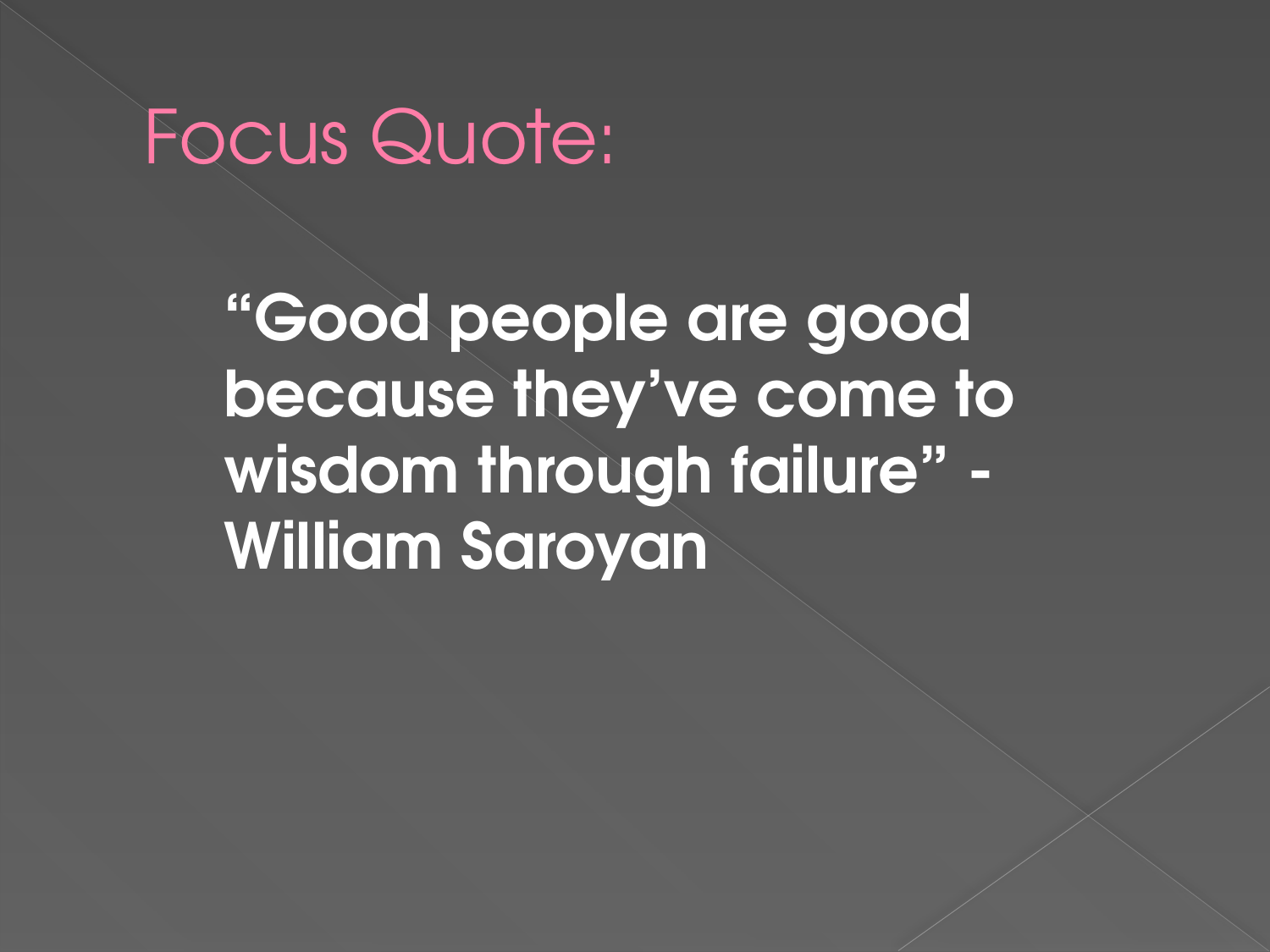

# Focus Quote:

“Good people are good because they’ve come to wisdom through failure” -William Saroyan